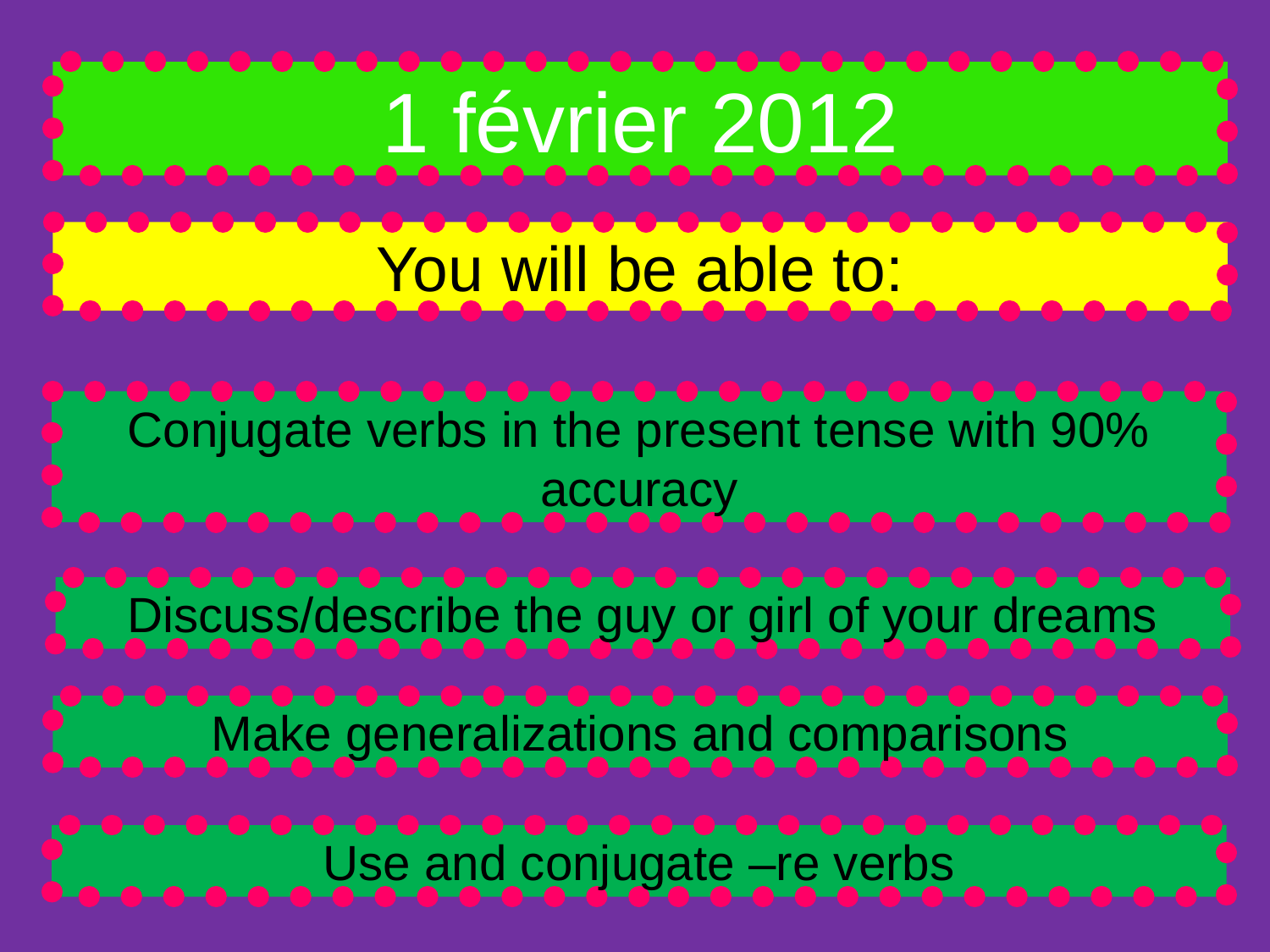

1 février 2012
You will be able to:
Conjugate verbs in the present tense with 90% accuracy
Discuss/describe the guy or girl of your dreams
Make generalizations and comparisons
Use and conjugate –re verbs